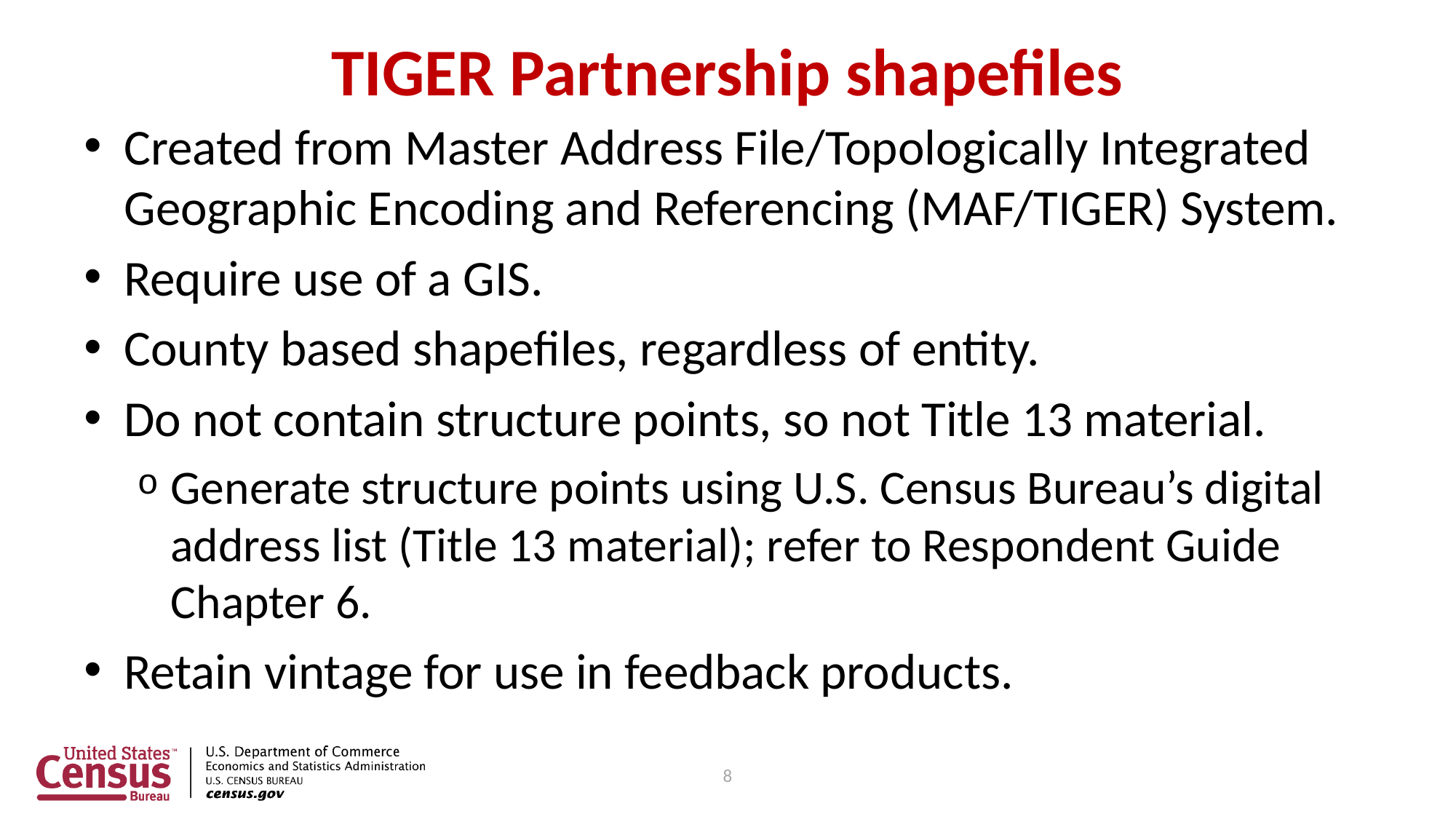

# TIGER Partnership shapefiles
Created from Master Address File/Topologically Integrated Geographic Encoding and Referencing (MAF/TIGER) System.
Require use of a GIS.
County based shapefiles, regardless of entity.
Do not contain structure points, so not Title 13 material.
Generate structure points using U.S. Census Bureau’s digital address list (Title 13 material); refer to Respondent Guide Chapter 6.
Retain vintage for use in feedback products.
8